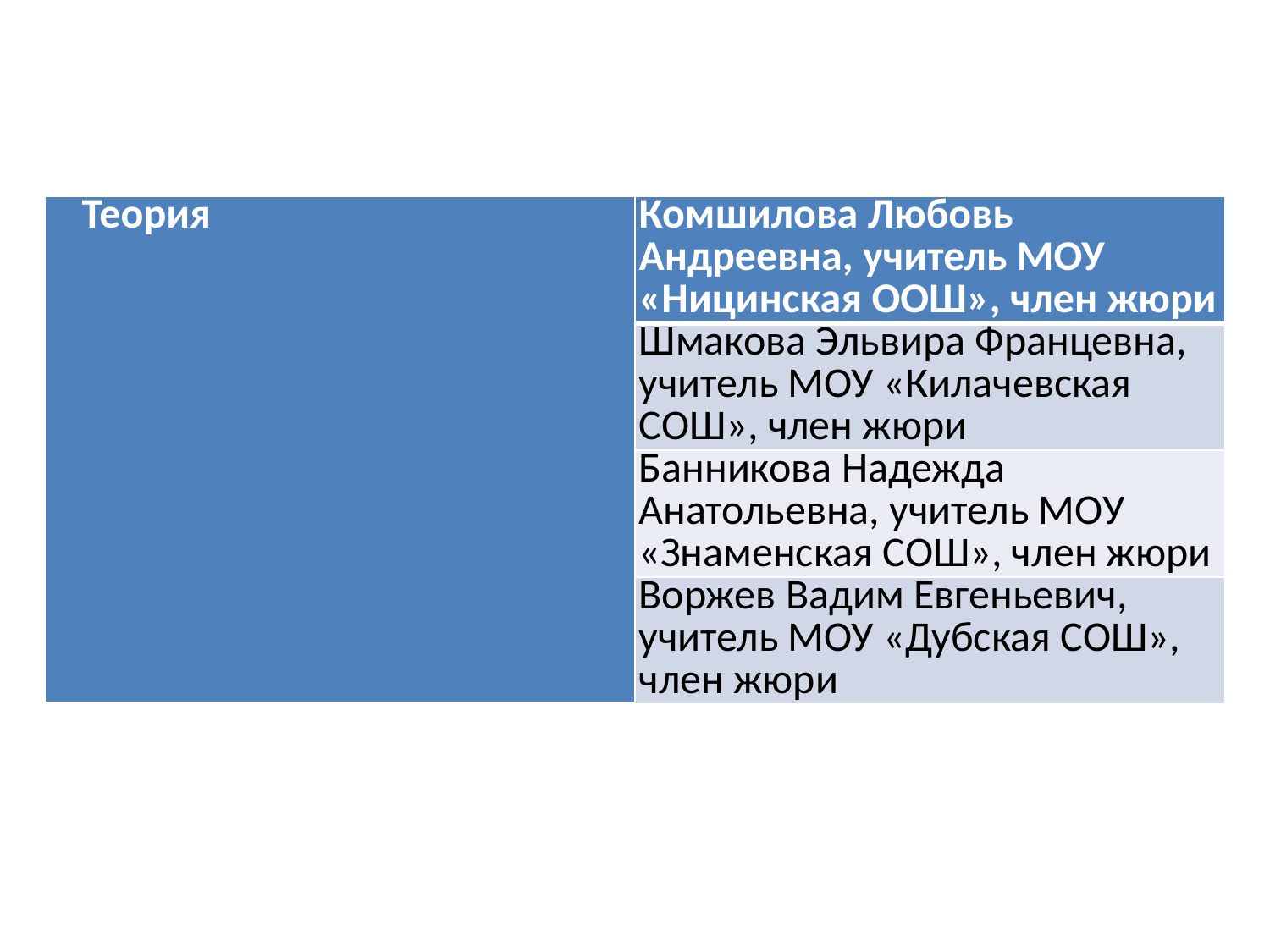

| Теория | Комшилова Любовь Андреевна, учитель МОУ «Ницинская ООШ», член жюри |
| --- | --- |
|  | Шмакова Эльвира Францевна, учитель МОУ «Килачевская СОШ», член жюри |
|  | Банникова Надежда Анатольевна, учитель МОУ «Знаменская СОШ», член жюри |
|  | Воржев Вадим Евгеньевич, учитель МОУ «Дубская СОШ», член жюри |